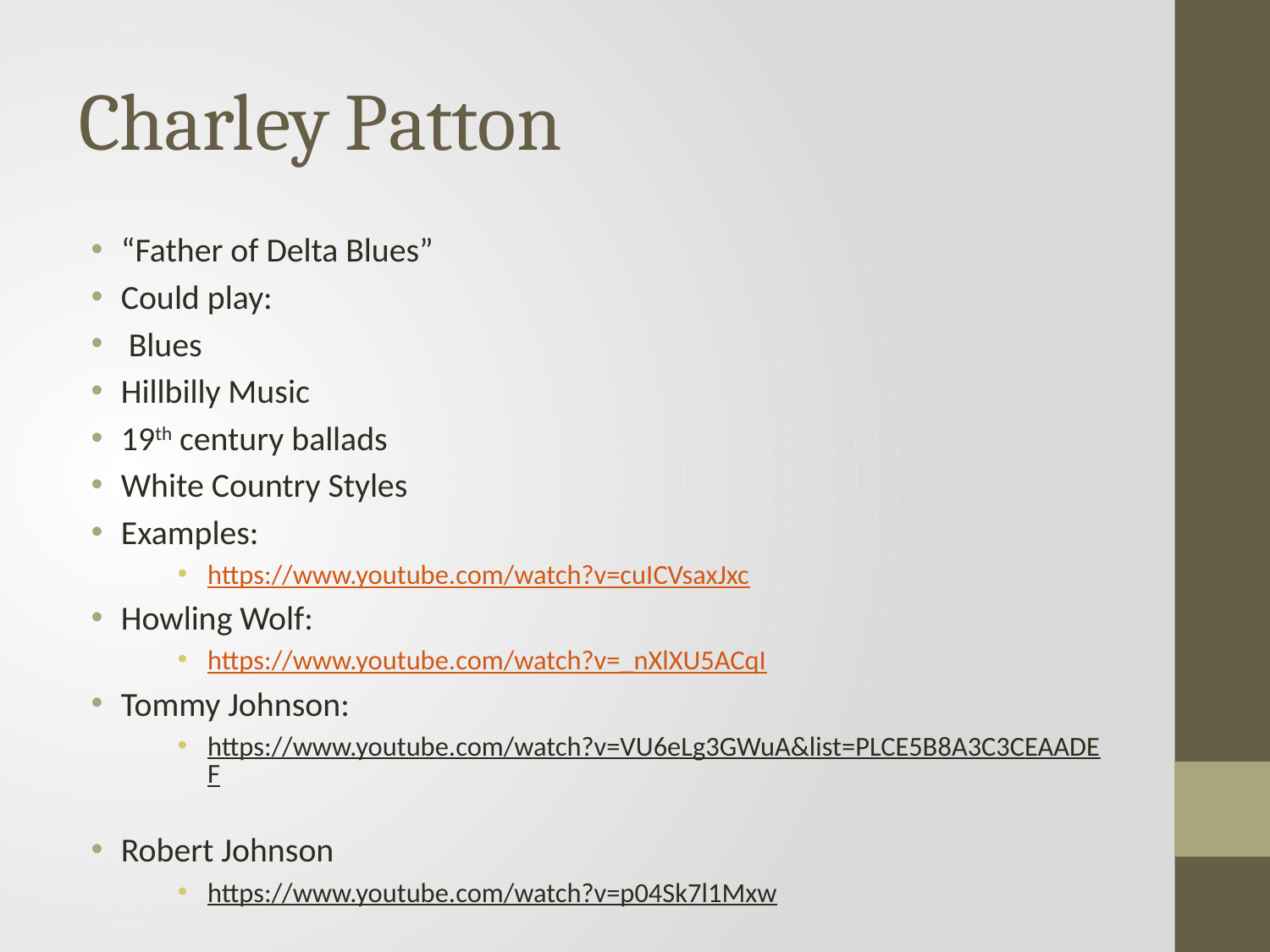

# Charley Patton
“Father of Delta Blues”
Could play:
 Blues
Hillbilly Music
19th century ballads
White Country Styles
Examples:
https://www.youtube.com/watch?v=cuICVsaxJxc
Howling Wolf:
https://www.youtube.com/watch?v=_nXlXU5ACqI
Tommy Johnson:
https://www.youtube.com/watch?v=VU6eLg3GWuA&list=PLCE5B8A3C3CEAADEF
Robert Johnson
https://www.youtube.com/watch?v=p04Sk7l1Mxw